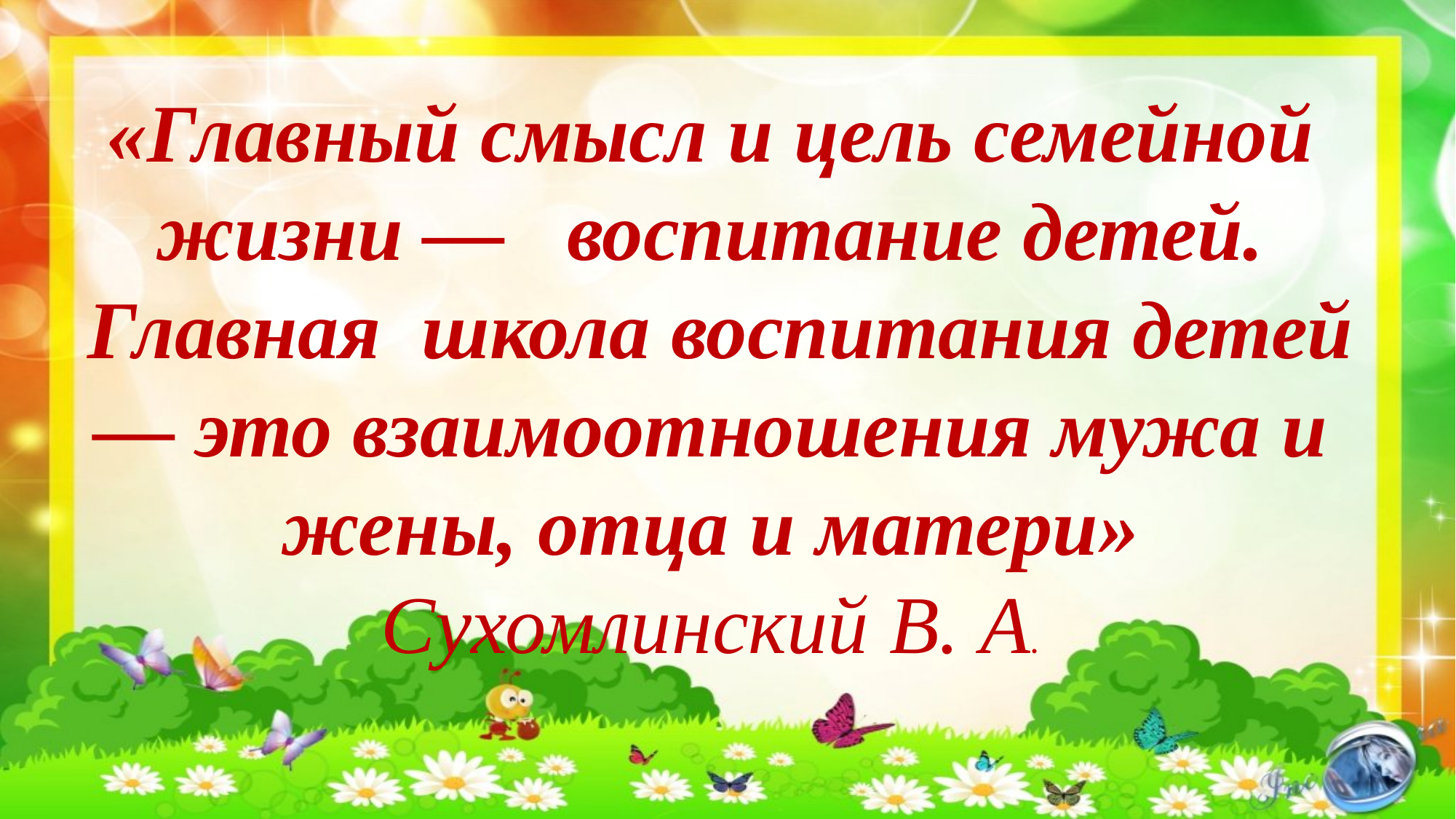

«Главный смысл и цель семейной жизни —   воспитание детей.
 Главная  школа воспитания детей — это взаимоотношения мужа и жены, отца и матери»
Сухомлинский В. А.